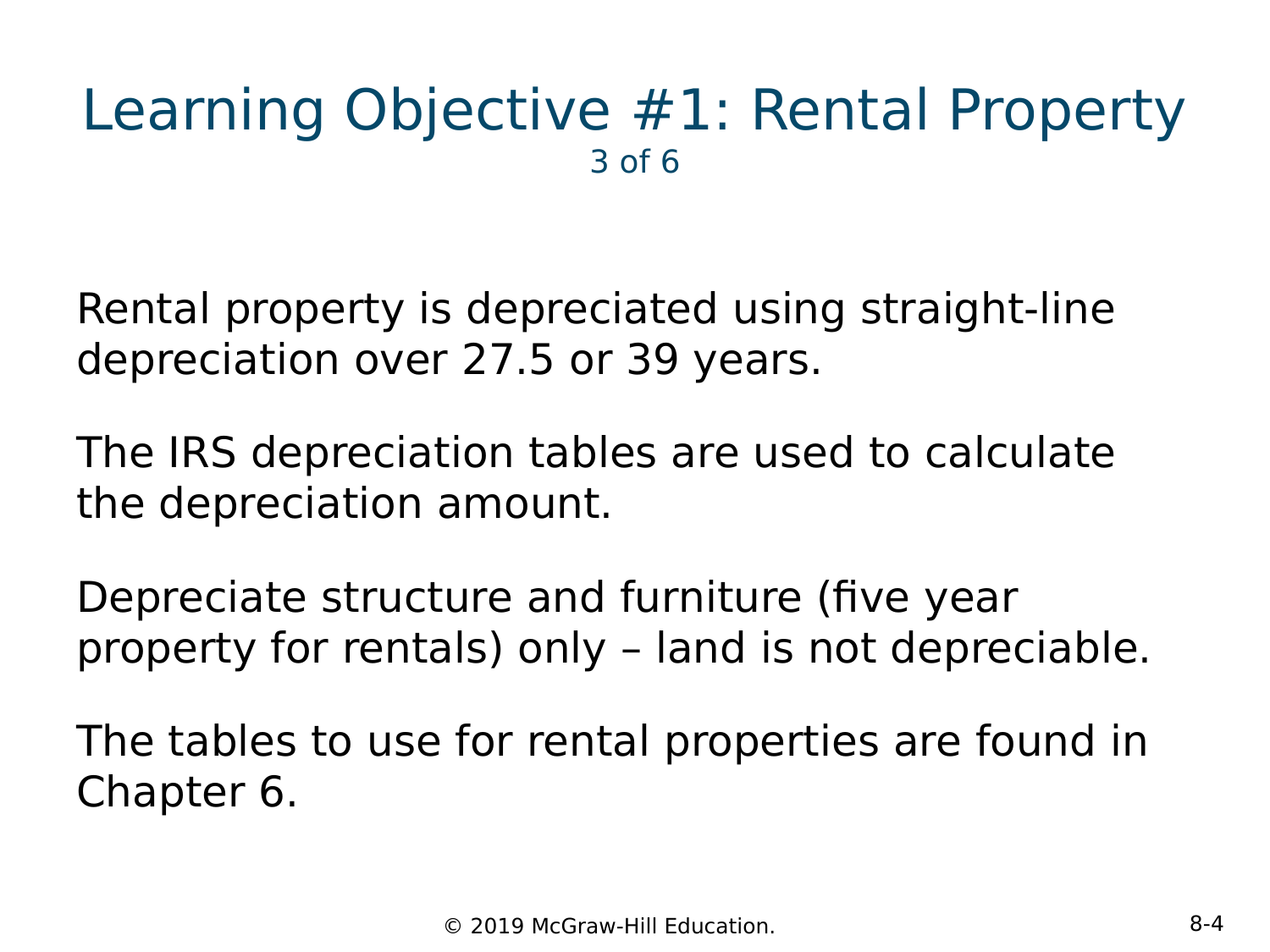

# Learning Objective #1: Rental Property 3 of 6
Rental property is depreciated using straight-line depreciation over 27.5 or 39 years.
The IRS depreciation tables are used to calculate the depreciation amount.
Depreciate structure and furniture (five year property for rentals) only – land is not depreciable.
The tables to use for rental properties are found in Chapter 6.